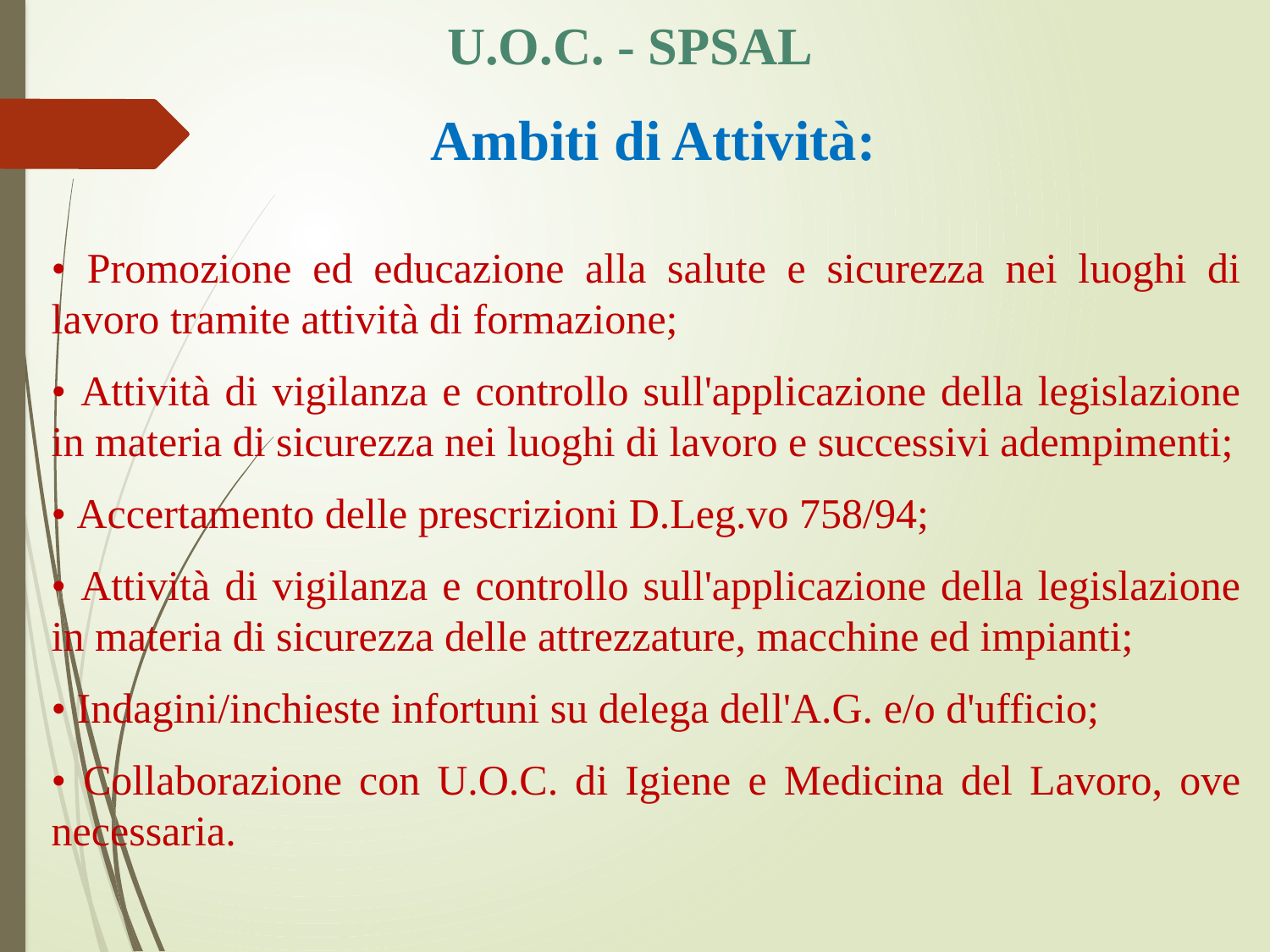

U.O.C. - SPSAL
Ambiti di Attività:
• Promozione ed educazione alla salute e sicurezza nei luoghi di lavoro tramite attività di formazione;
• Attività di vigilanza e controllo sull'applicazione della legislazione in materia di sicurezza nei luoghi di lavoro e successivi adempimenti;
• Accertamento delle prescrizioni D.Leg.vo 758/94;
• Attività di vigilanza e controllo sull'applicazione della legislazione in materia di sicurezza delle attrezzature, macchine ed impianti;
• Indagini/inchieste infortuni su delega dell'A.G. e/o d'ufficio;
• Collaborazione con U.O.C. di Igiene e Medicina del Lavoro, ove necessaria.